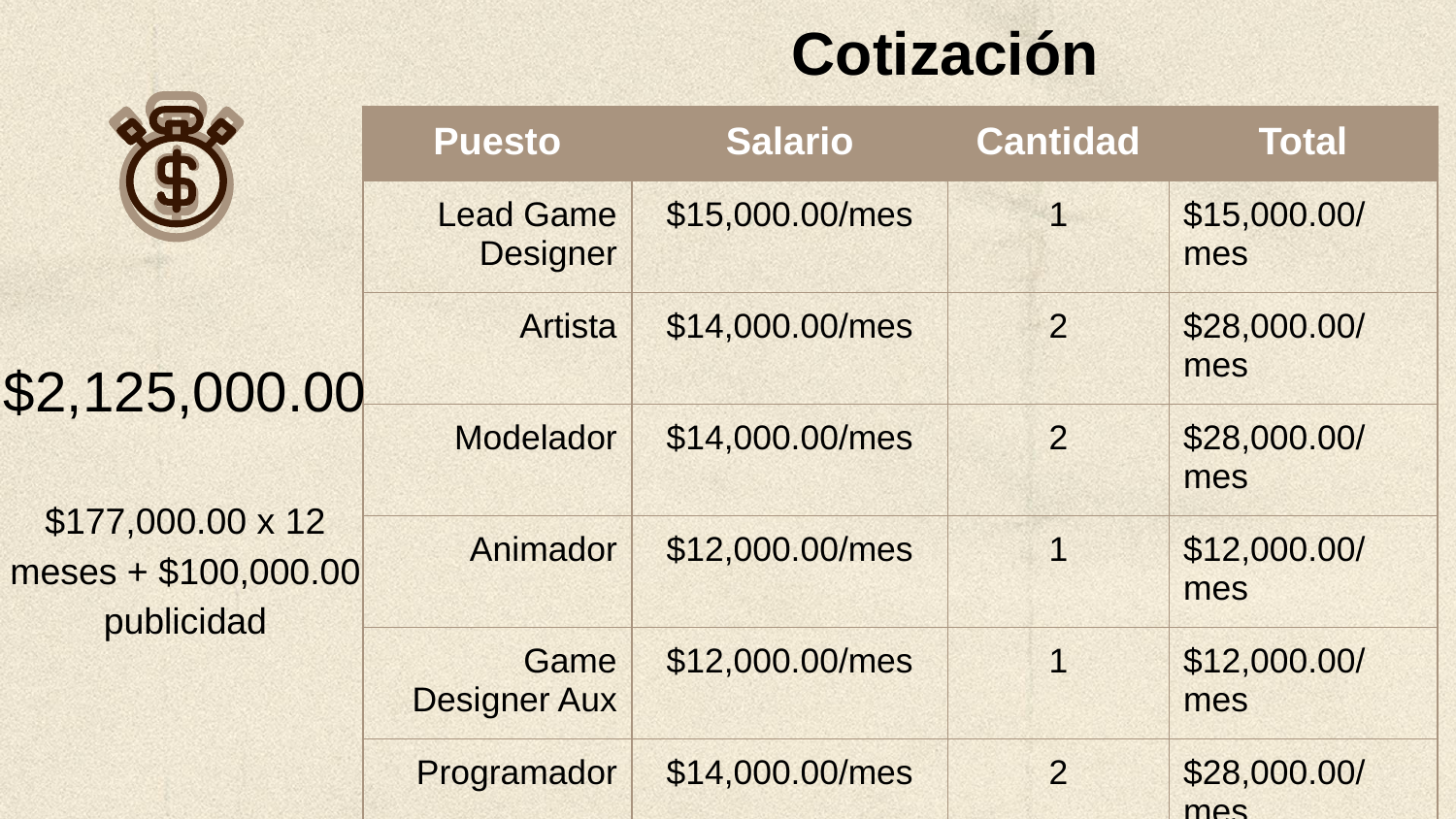

Cotización

| Puesto | Salario | Cantidad | Total |
| --- | --- | --- | --- |
| Lead Game Designer | $15,000.00/mes | 1 | $15,000.00/mes |
| Artista | $14,000.00/mes | 2 | $28,000.00/mes |
| Modelador | $14,000.00/mes | 2 | $28,000.00/mes |
| Animador | $12,000.00/mes | 1 | $12,000.00/mes |
| Game Designer Aux | $12,000.00/mes | 1 | $12,000.00/mes |
| Programador | $14,000.00/mes | 2 | $28,000.00/mes |
| PR | $13,000.00/mes | 1 | $13,000.00/mes |
| QA | $13,000.00/mes | 1 | $13,000.00/mes |
| Guionista | $14,000.00/mes | 2 | $28,000.00/mes |
$2,125,000.00

$177,000.00 x 12 meses + $100,000.00 publicidad